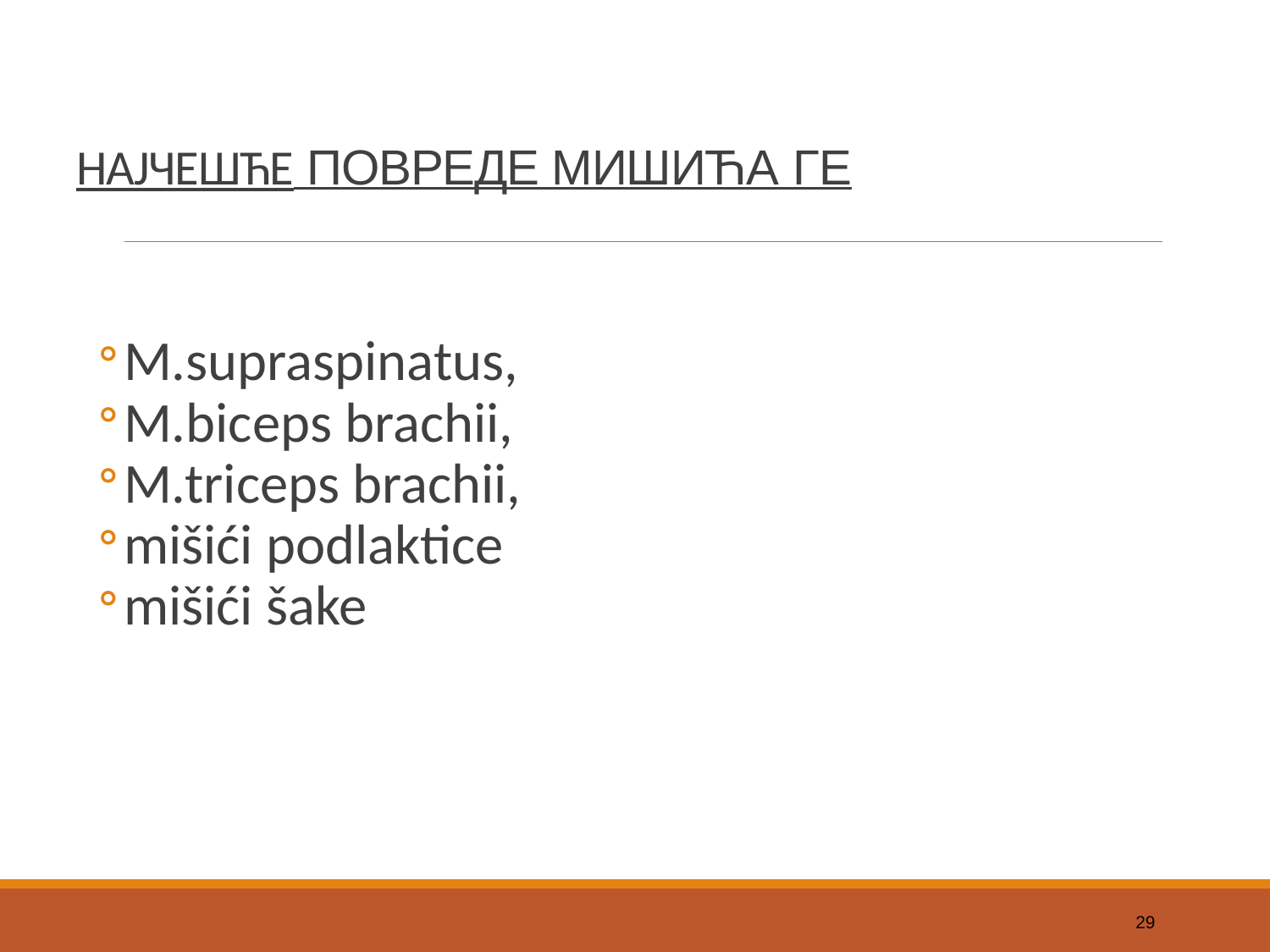

# НАЈЧЕШЋЕ ПОВРЕДЕ МИШИЋА ГЕ

M.supraspinatus,
M.biceps brachii,
M.triceps brachii,
mišići podlaktice
mišići šake

29